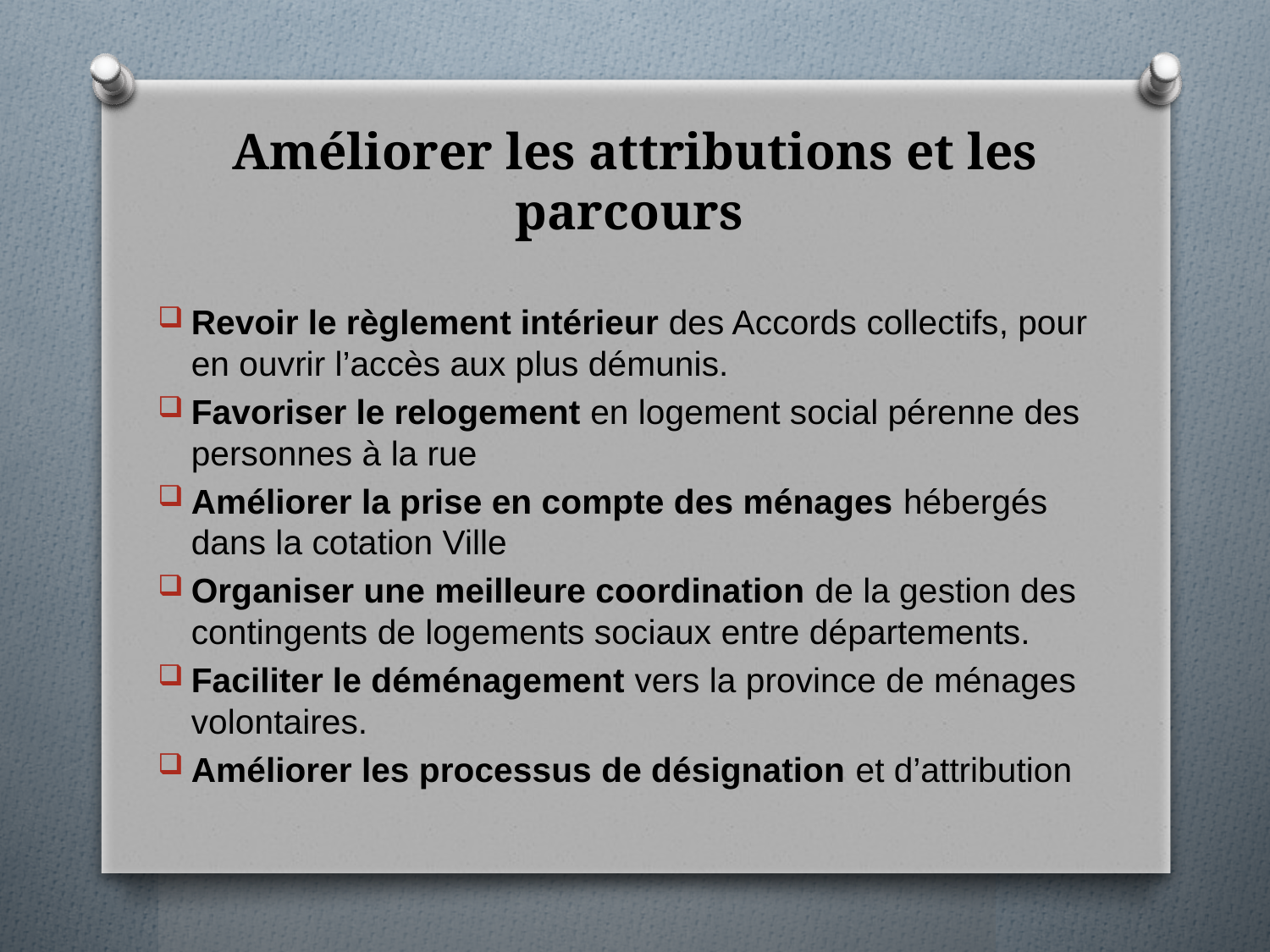

# Améliorer les attributions et les parcours
Revoir le règlement intérieur des Accords collectifs, pour en ouvrir l’accès aux plus démunis.
Favoriser le relogement en logement social pérenne des personnes à la rue
Améliorer la prise en compte des ménages hébergés dans la cotation Ville
Organiser une meilleure coordination de la gestion des contingents de logements sociaux entre départements.
Faciliter le déménagement vers la province de ménages volontaires.
Améliorer les processus de désignation et d’attribution